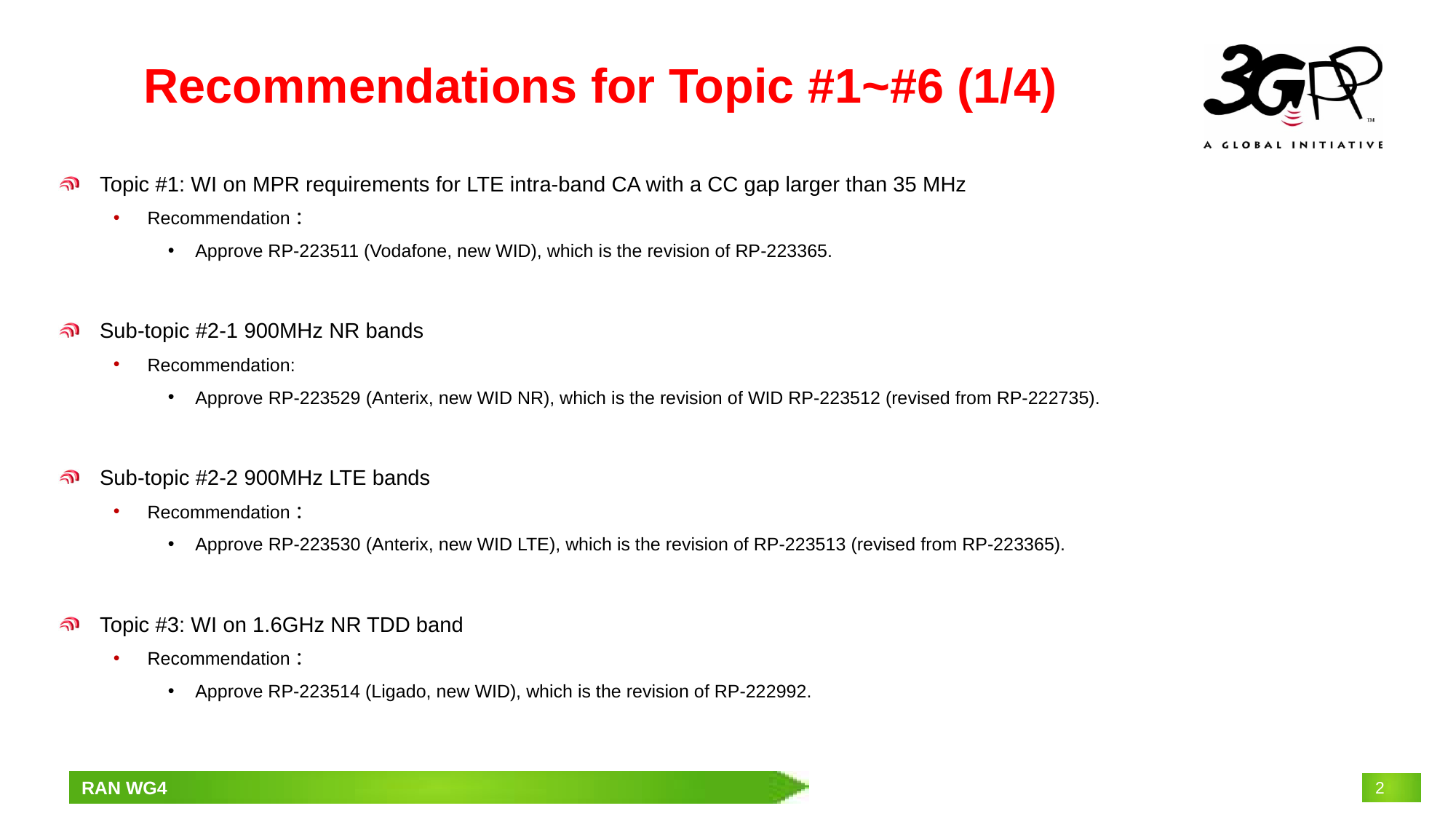

# Recommendations for Topic #1~#6 (1/4)
Topic #1: WI on MPR requirements for LTE intra-band CA with a CC gap larger than 35 MHz
Recommendation：
Approve RP-223511 (Vodafone, new WID), which is the revision of RP-223365.

Sub-topic #2-1 900MHz NR bands
Recommendation:
Approve RP-223529 (Anterix, new WID NR), which is the revision of WID RP-223512 (revised from RP-222735).

Sub-topic #2-2 900MHz LTE bands
Recommendation：
Approve RP-223530 (Anterix, new WID LTE), which is the revision of RP-223513 (revised from RP-223365).

Topic #3: WI on 1.6GHz NR TDD band
Recommendation：
Approve RP-223514 (Ligado, new WID), which is the revision of RP-222992.